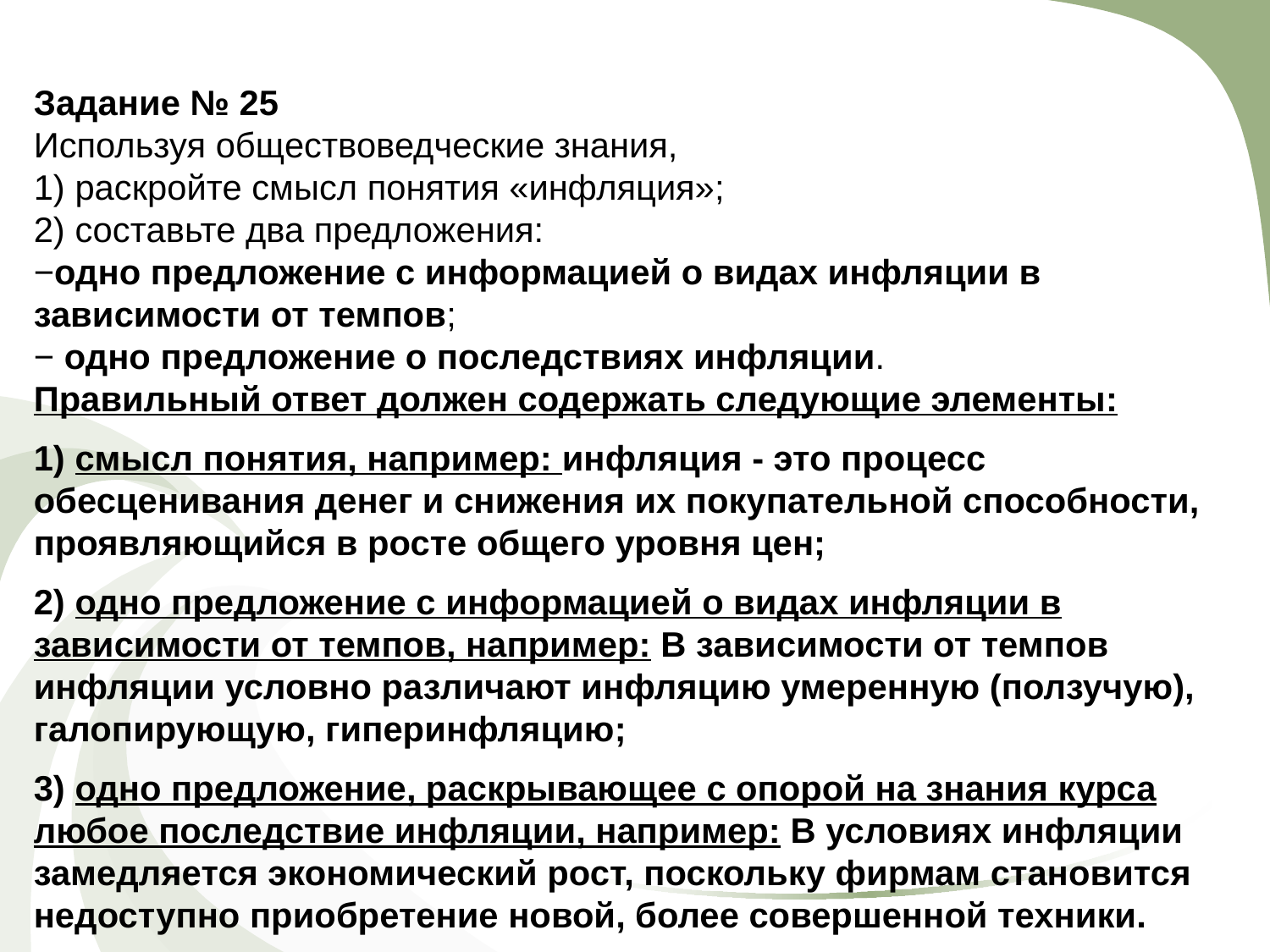

Задание № 25
Используя обществоведческие знания,
1) раскройте смысл понятия «инфляция»;
2) составьте два предложения:
−одно предложение с информацией о видах инфляции в зависимости от темпов;
− одно предложение о по­след­стви­ях инфляции.
Правильный ответ должен содержать следующие элементы:

1) смысл понятия, например: инфляция - это процесс обесценивания денег и снижения их покупательной способности, проявляющийся в росте общего уровня цен;

2) одно предложение с информацией о видах инфляции в зависимости от темпов, например: В зависимости от темпов инфляции условно различают инфляцию умеренную (ползучую), галопирующую, гиперинфляцию;

3) одно предложение, раскрывающее с опорой на знания курса любое последствие инфляции, например: В условиях инфляции замедляется экономический рост, поскольку фирмам становится недоступно приобретение новой, более совершенной техники.